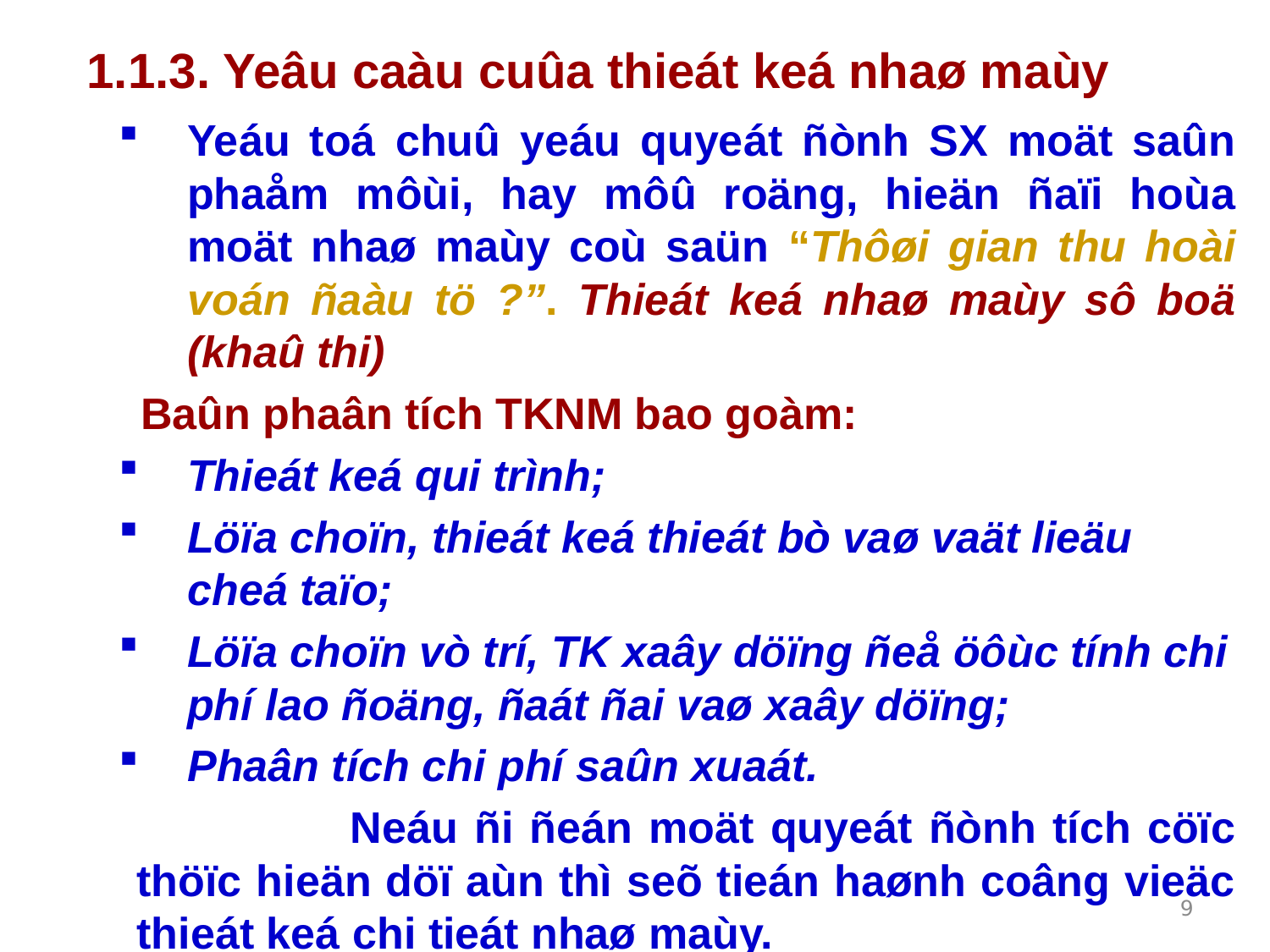

# 1.1.3. Yeâu caàu cuûa thieát keá nhaø maùy
Yeáu toá chuû yeáu quyeát ñònh SX moät saûn phaåm môùi, hay môû roäng, hieän ñaïi hoùa moät nhaø maùy coù saün “Thôøi gian thu hoài voán ñaàu tö ?”. Thieát keá nhaø maùy sô boä (khaû thi)
       Baûn phaân tích TKNM bao goàm:
Thieát keá qui trình;
Löïa choïn, thieát keá thieát bò vaø vaät lieäu cheá taïo;
Löïa choïn vò trí, TK xaây döïng ñeå öôùc tính chi phí lao ñoäng, ñaát ñai vaø xaây döïng;
Phaân tích chi phí saûn xuaát.
                  Neáu ñi ñeán moät quyeát ñònh tích cöïc thöïc hieän döï aùn thì seõ tieán haønh coâng vieäc thieát keá chi tieát nhaø maùy.
	Thieát keá chi tieát seõ bao goàm vieäc toái öu hoùa vaø caùc chi tieát, qui caùch thieát bò coâng  ngheä, caùc baûn veõ chi tieát…
9